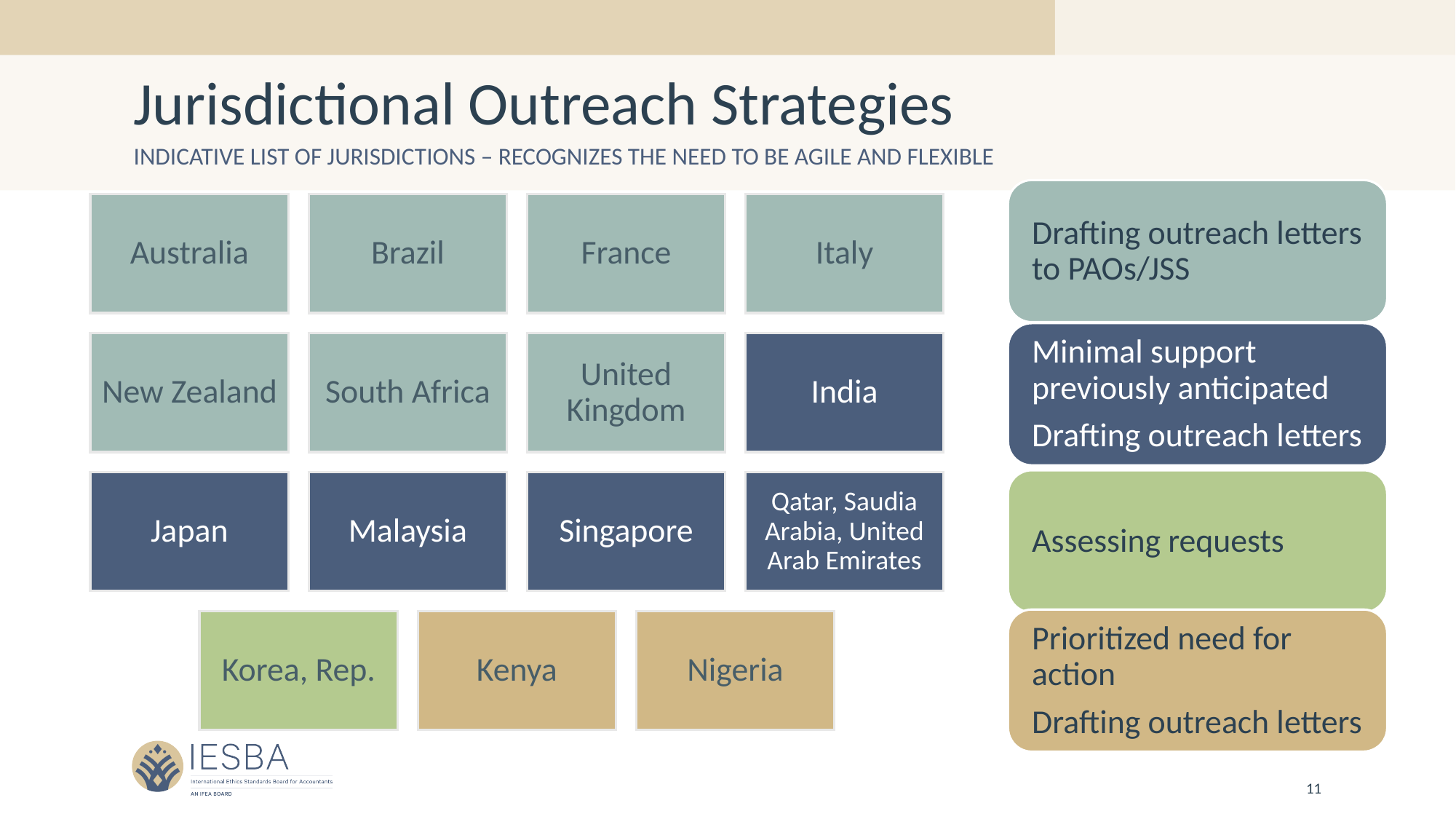

# Jurisdictional Outreach Strategies
Indicative list of jurisdictions – recognizes the need to be agile and flexible
Drafting outreach letters to PAOs/JSS
Minimal support previously anticipated
Drafting outreach letters
Assessing requests
Prioritized need for action
Drafting outreach letters
Australia
Brazil
France
Italy
New Zealand
South Africa
United Kingdom
India
Japan
Malaysia
Singapore
Qatar, Saudia Arabia, United Arab Emirates
Korea, Rep.
Kenya
Nigeria
11